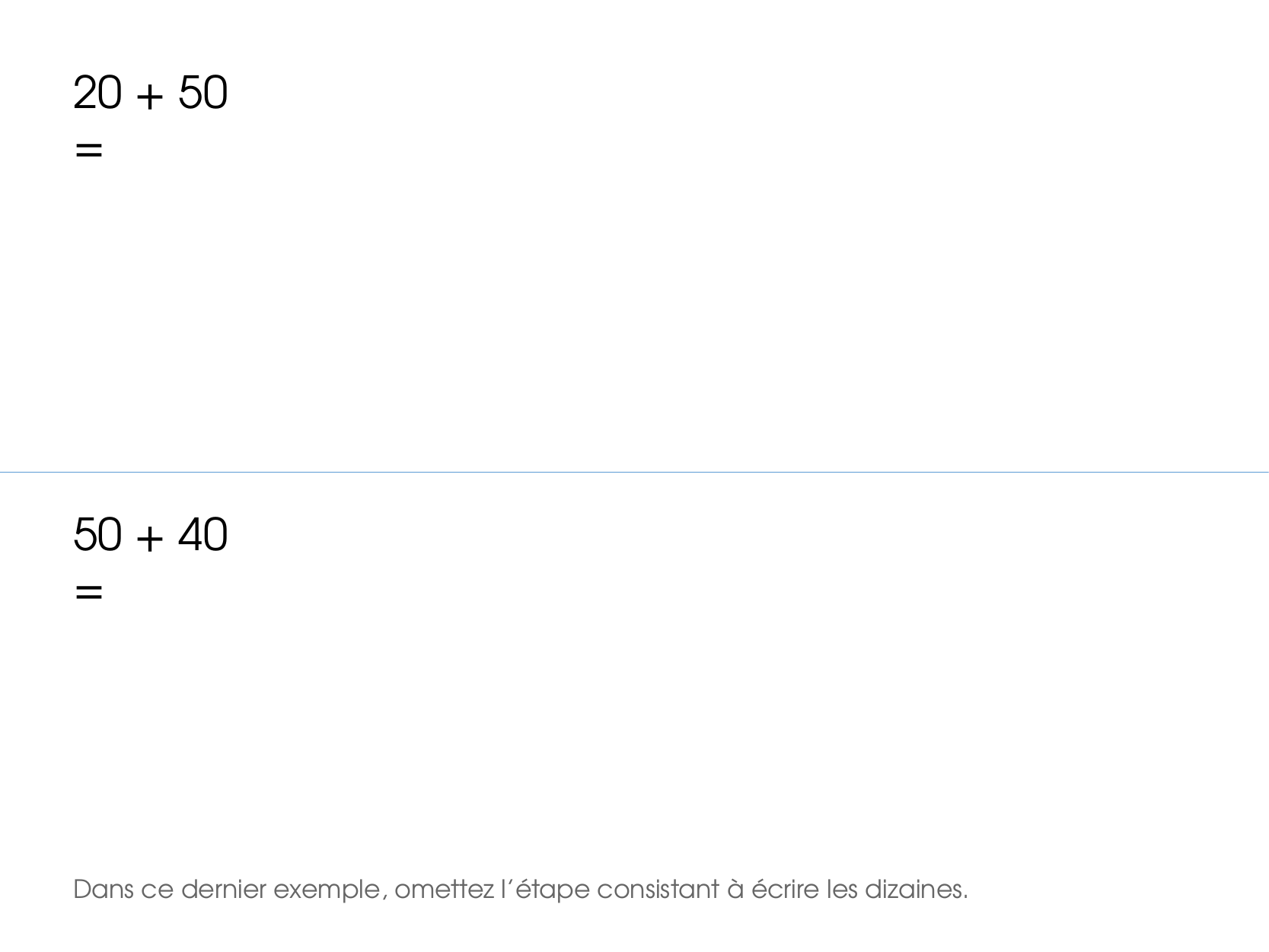

20 + 50 =
50 + 40 =
Dans ce dernier exemple, omettez l’étape consistant à écrire les dizaines.